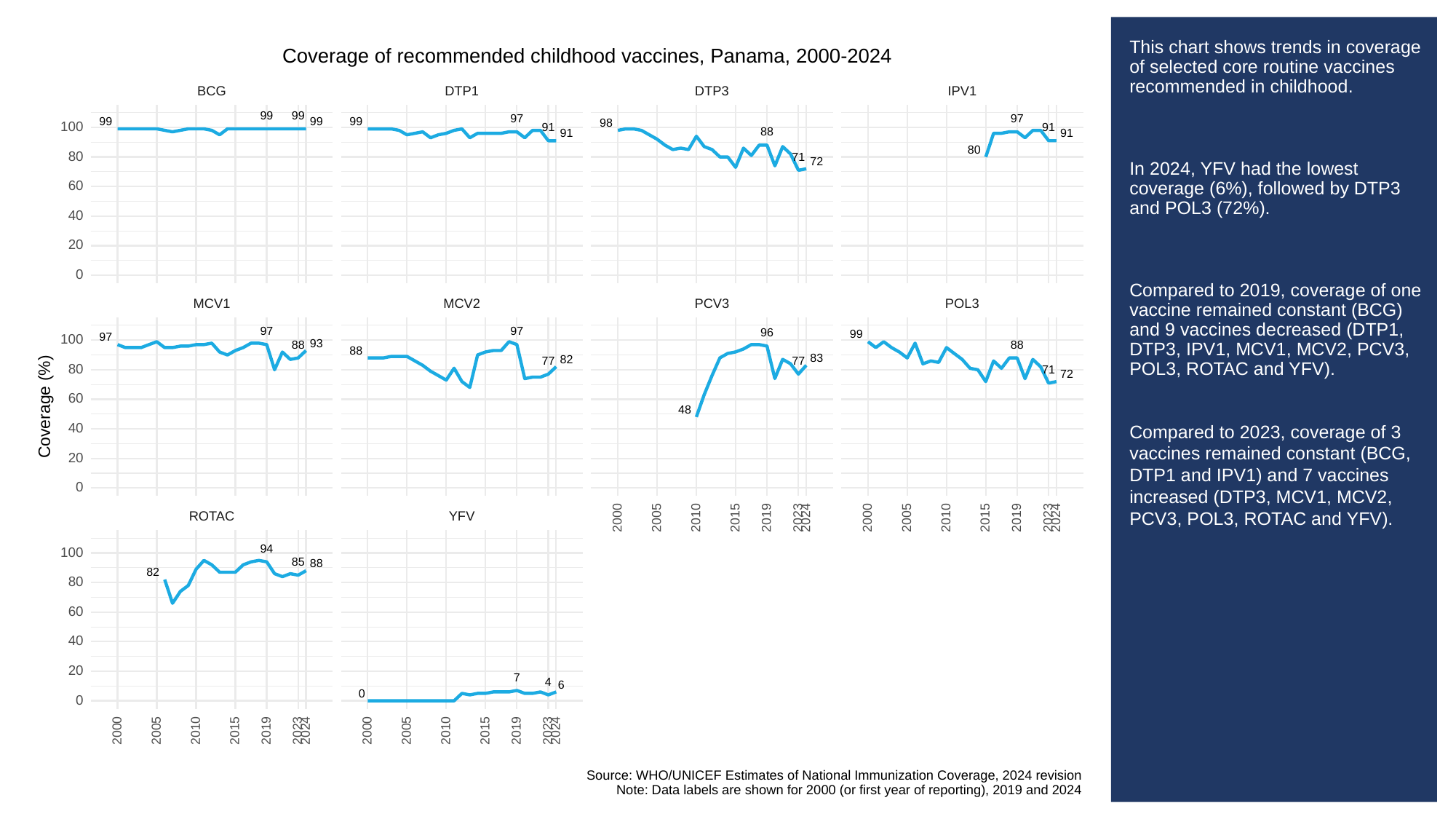

# This chart shows trends in coverage of selected core routine vaccines recommended in childhood.

In 2024, YFV had the lowest coverage (6%), followed by DTP3 and POL3 (72%).

Compared to 2019, coverage of one vaccine remained constant (BCG) and 9 vaccines decreased (DTP1, DTP3, IPV1, MCV1, MCV2, PCV3, POL3, ROTAC and YFV).

Compared to 2023, coverage of 3 vaccines remained constant (BCG, DTP1 and IPV1) and 7 vaccines increased (DTP3, MCV1, MCV2, PCV3, POL3, ROTAC and YFV).

Coverage of recommended childhood vaccines, Panama, 2000-2024
BCG
DTP3
DTP1
IPV1

99
99

97
97
99
99
99
98
100
91
91

88

91
91

80
80
71

72

60

40

20

0

POL3
PCV3
MCV1
MCV2

97
97
96
99
97
100
93

88
88

88
83

82
77
77
80
71

72

60
Coverage (%)

48

40

20

0

ROTAC
YFV
2023
2023
2000
2005
2010
2015
2019
2024
2000
2005
2010
2015
2019
2024

94
100

85
88

82
80

60

40

20

7
4
6

0

0

2023
2023
2000
2005
2010
2015
2019
2024
2000
2005
2010
2015
2019
2024
Source: WHO/UNICEF Estimates of National Immunization Coverage, 2024 revision
Note: Data labels are shown for 2000 (or first year of reporting), 2019 and 2024